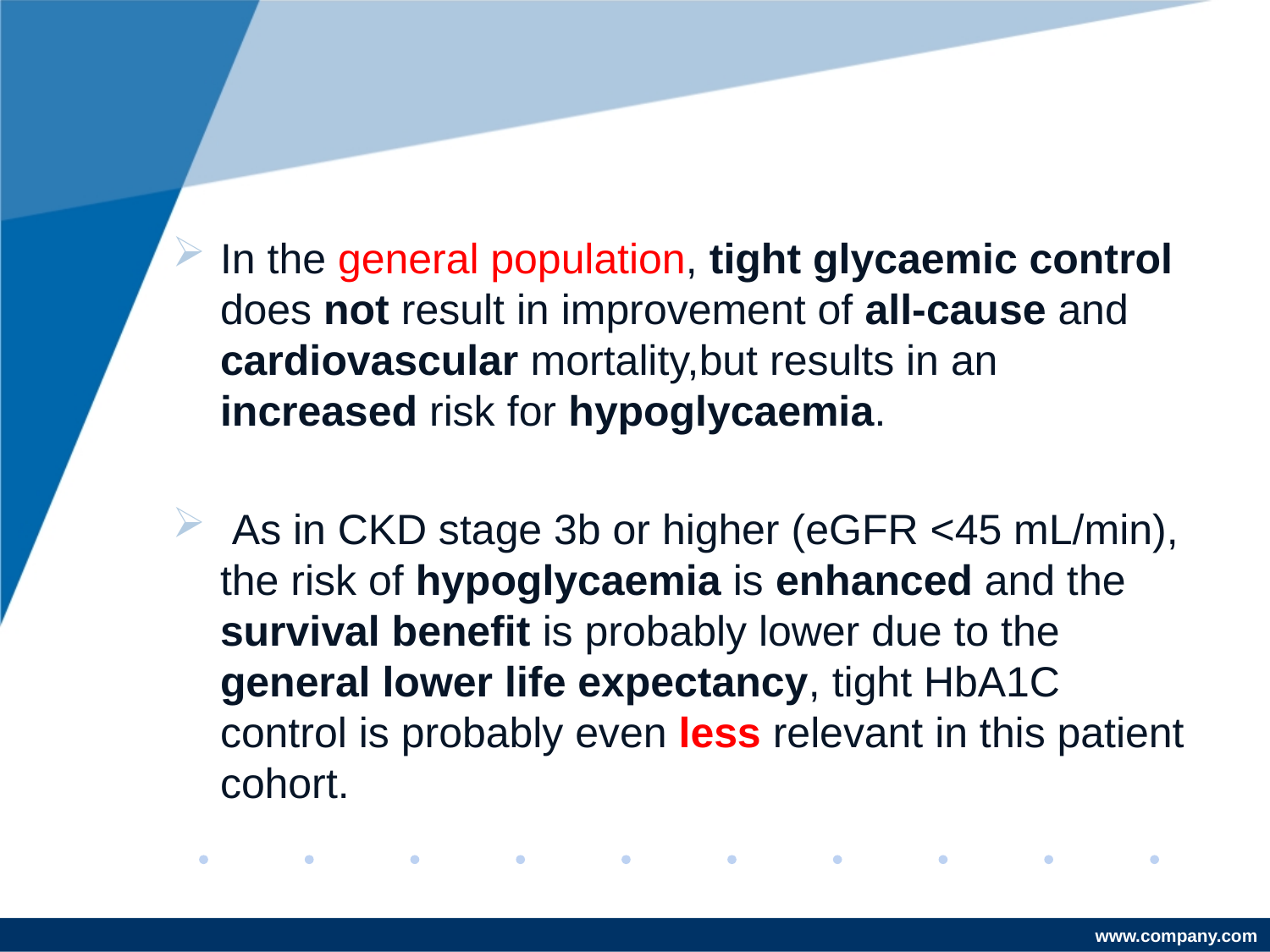

#
In the general population, tight glycaemic control does not result in improvement of all-cause and cardiovascular mortality,but results in an increased risk for hypoglycaemia.

 As in CKD stage 3b or higher (eGFR <45 mL/min), the risk of hypoglycaemia is enhanced and the survival benefit is probably lower due to the general lower life expectancy, tight HbA1C control is probably even less relevant in this patient cohort.